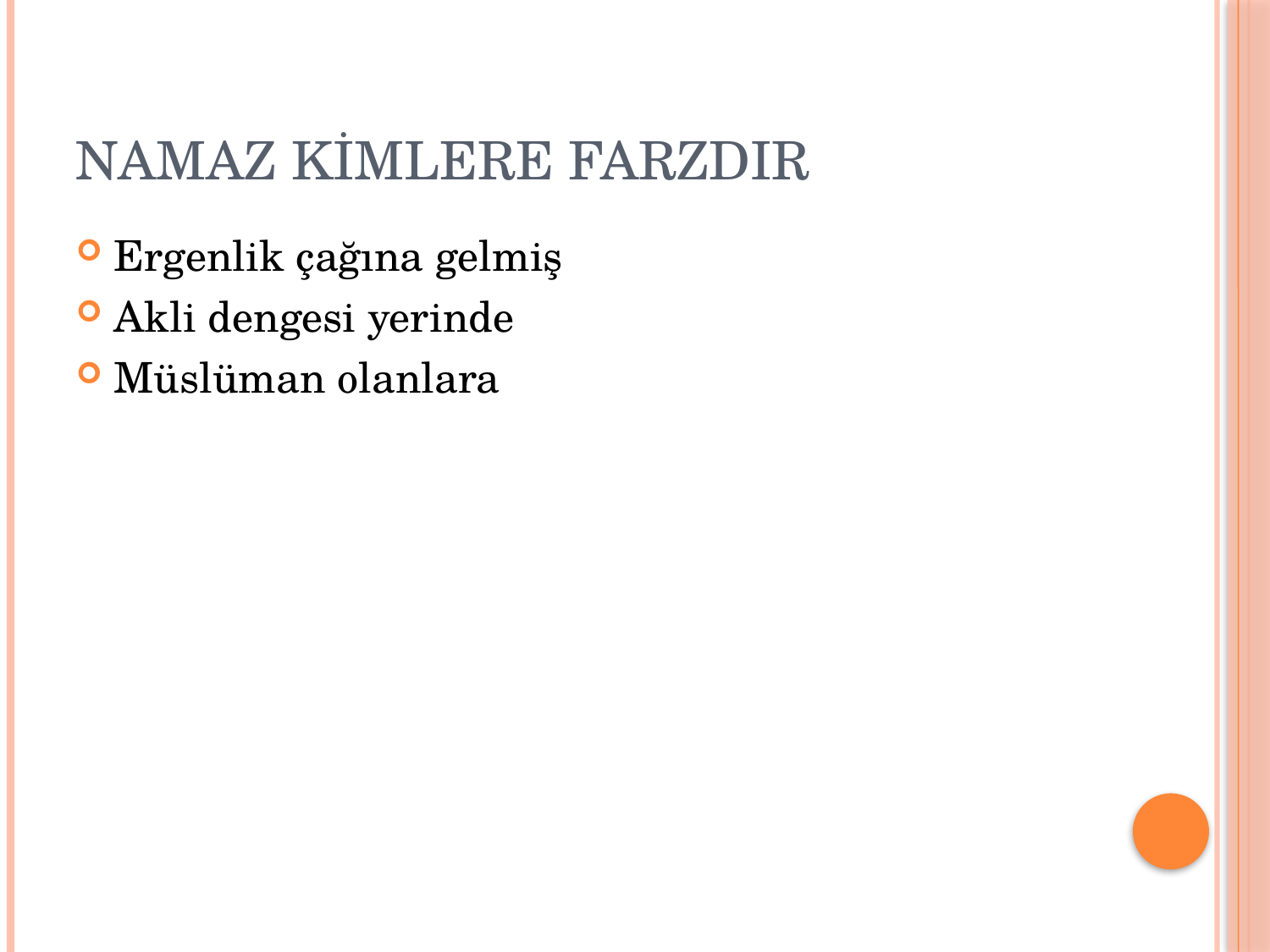

# Namaz kimlere farzdır
Ergenlik çağına gelmiş
Akli dengesi yerinde
Müslüman olanlara